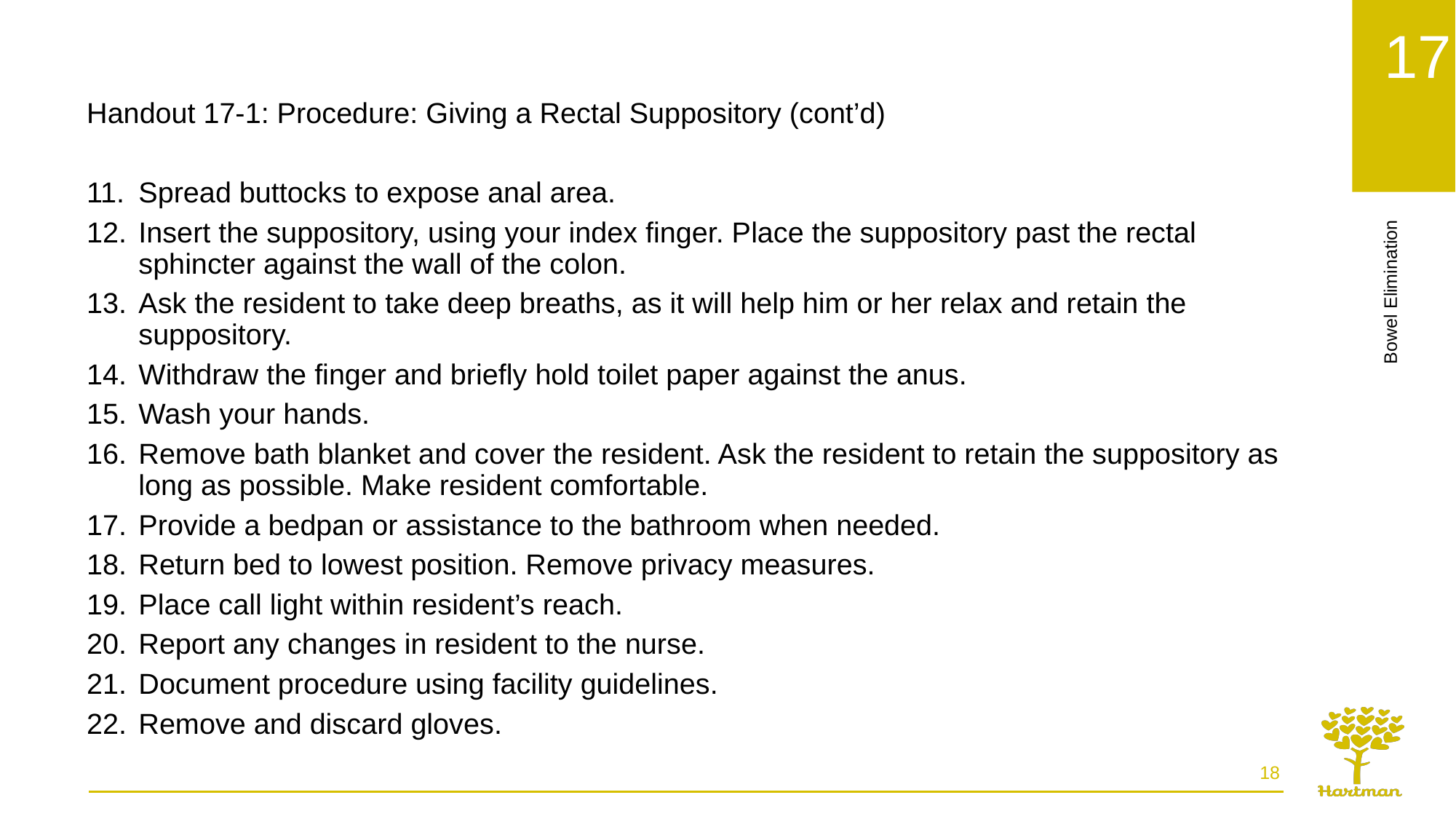

Handout 17-1: Procedure: Giving a Rectal Suppository (cont’d)

Spread buttocks to expose anal area.
Insert the suppository, using your index finger. Place the suppository past the rectal sphincter against the wall of the colon.
Ask the resident to take deep breaths, as it will help him or her relax and retain the suppository.
Withdraw the finger and briefly hold toilet paper against the anus.
Wash your hands.
Remove bath blanket and cover the resident. Ask the resident to retain the suppository as long as possible. Make resident comfortable.
Provide a bedpan or assistance to the bathroom when needed.
Return bed to lowest position. Remove privacy measures.
Place call light within resident’s reach.
Report any changes in resident to the nurse.
Document procedure using facility guidelines.
Remove and discard gloves.

18